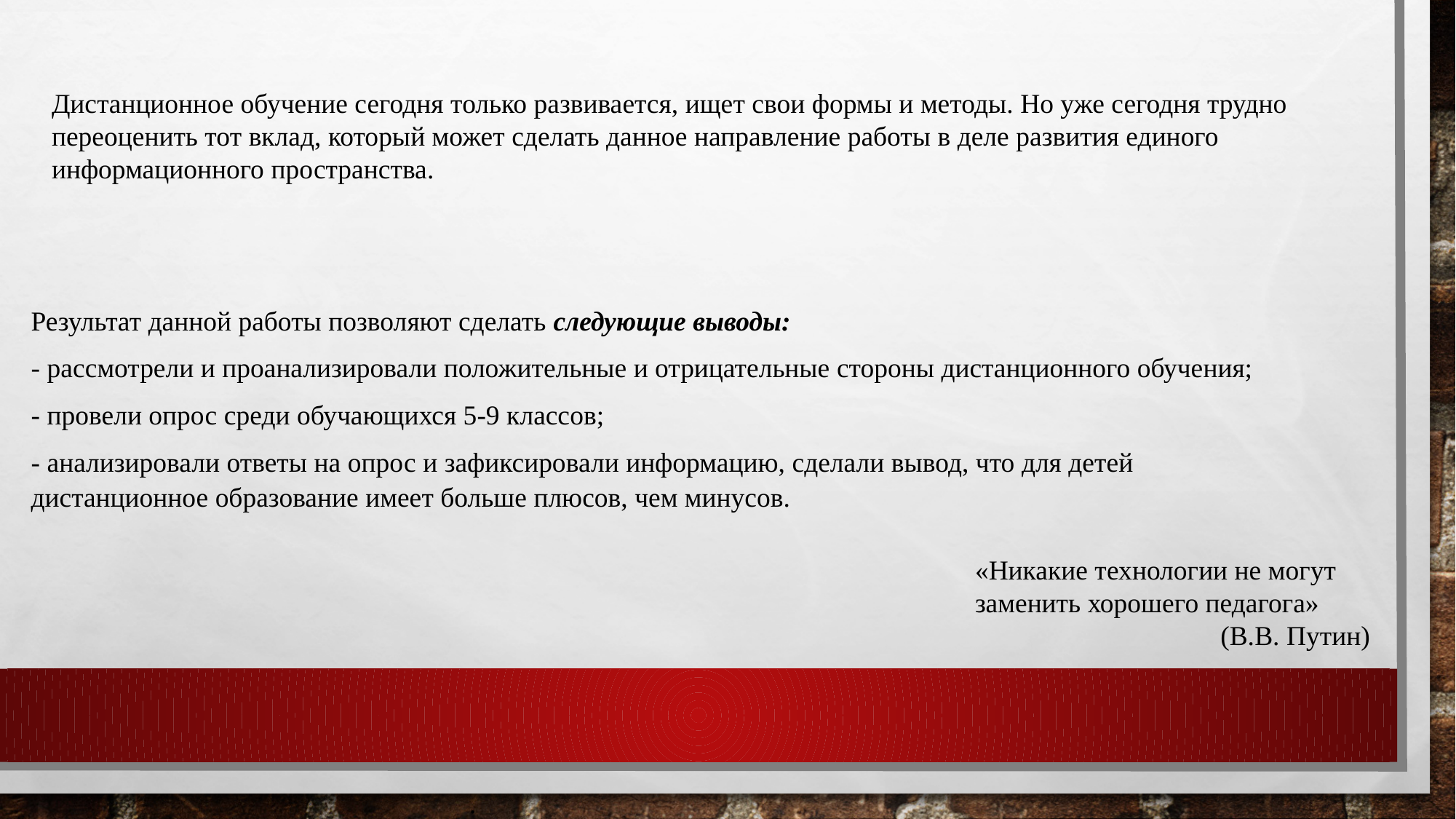

Дистанционное обучение сегодня только развивается, ищет свои формы и методы. Но уже сегодня трудно переоценить тот вклад, который может сделать данное направление работы в деле развития единого информационного пространства.

Результат данной работы позволяют сделать следующие выводы:
- рассмотрели и проанализировали положительные и отрицательные стороны дистанционного обучения;
- провели опрос среди обучающихся 5-9 классов;
- анализировали ответы на опрос и зафиксировали информацию, сделали вывод, что для детей дистанционное образование имеет больше плюсов, чем минусов.
«Никакие технологии не могут заменить хорошего педагога»
(В.В. Путин)

.